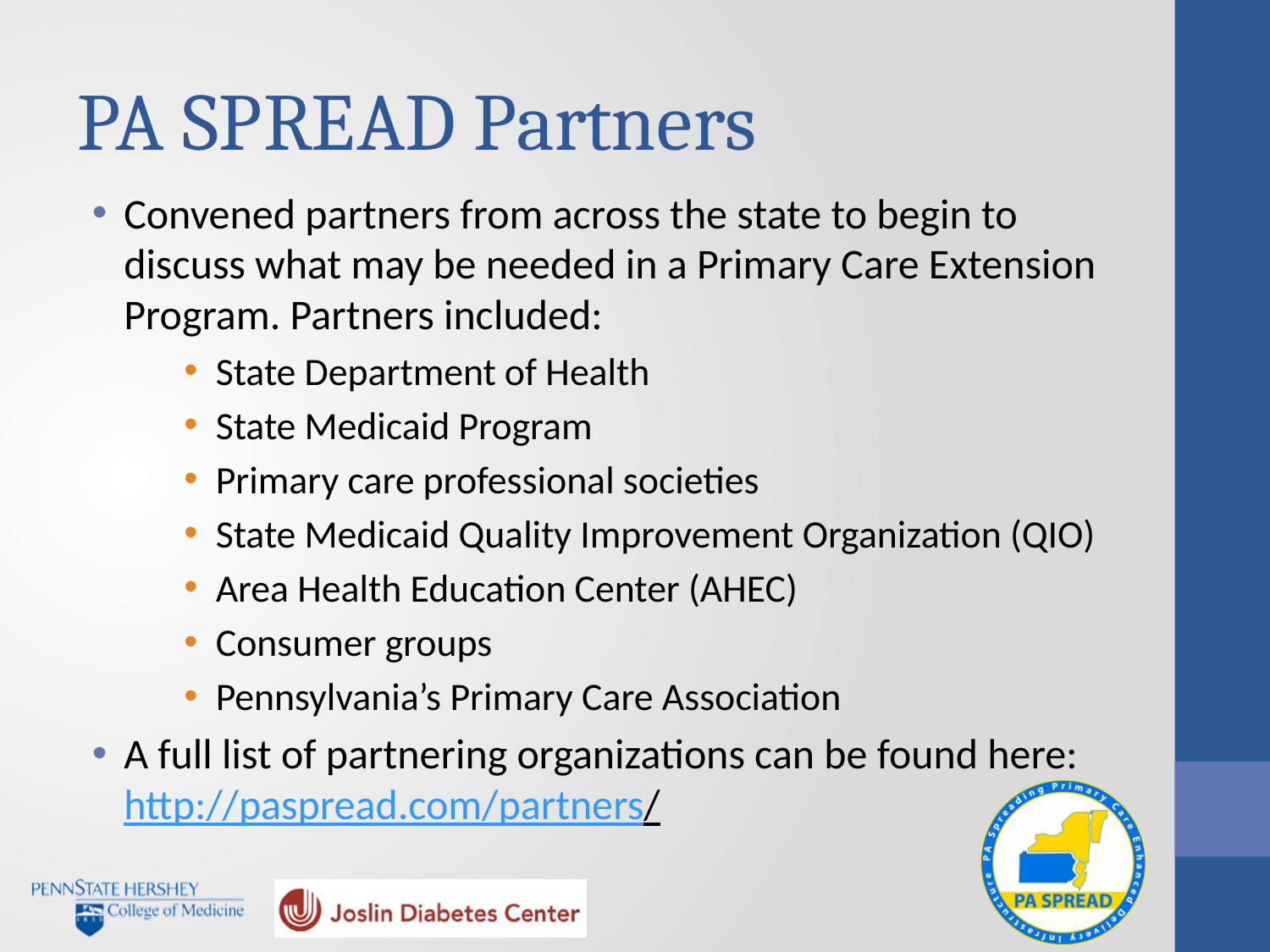

# PA SPREAD Partners
Convened partners from across the state to begin to discuss what may be needed in a Primary Care Extension Program. Partners included:
State Department of Health
State Medicaid Program
Primary care professional societies
State Medicaid Quality Improvement Organization (QIO)
Area Health Education Center (AHEC)
Consumer groups
Pennsylvania’s Primary Care Association
A full list of partnering organizations can be found here: http://paspread.com/partners/